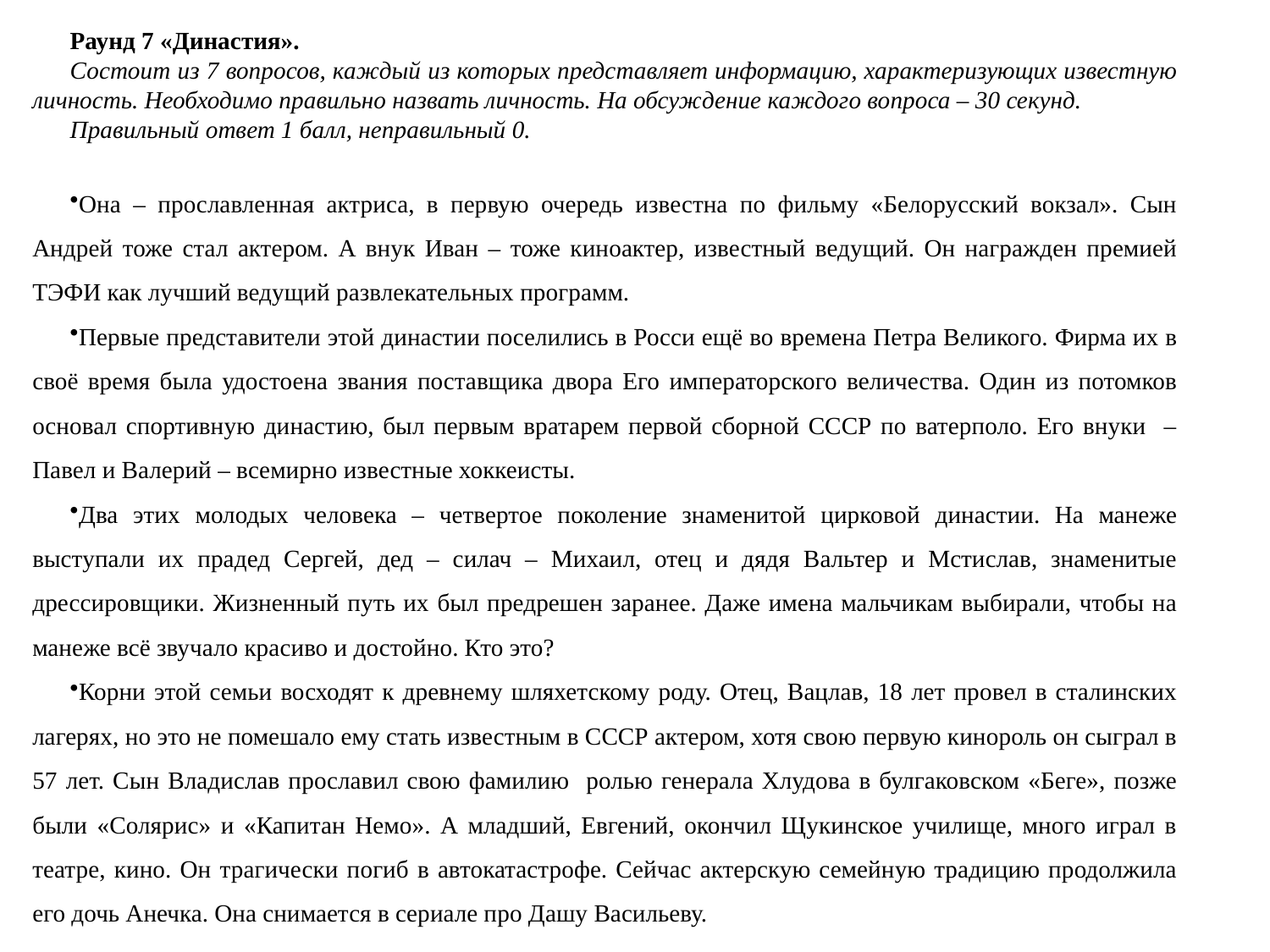

Раунд 7 «Династия».
Состоит из 7 вопросов, каждый из которых представляет информацию, характеризующих известную личность. Необходимо правильно назвать личность. На обсуждение каждого вопроса – 30 секунд.
Правильный ответ 1 балл, неправильный 0.

Она – прославленная актриса, в первую очередь известна по фильму «Белорусский вокзал». Сын Андрей тоже стал актером. А внук Иван – тоже киноактер, известный ведущий. Он награжден премией ТЭФИ как лучший ведущий развлекательных программ.
Первые представители этой династии поселились в Росси ещё во времена Петра Великого. Фирма их в своё время была удостоена звания поставщика двора Его императорского величества. Один из потомков основал спортивную династию, был первым вратарем первой сборной СССР по ватерполо. Его внуки  – Павел и Валерий – всемирно известные хоккеисты.
Два этих молодых человека – четвертое поколение знаменитой цирковой династии. На манеже выступали их прадед Сергей, дед – силач – Михаил, отец и дядя Вальтер и Мстислав, знаменитые дрессировщики. Жизненный путь их был предрешен заранее. Даже имена мальчикам выбирали, чтобы на манеже всё звучало красиво и достойно. Кто это?
Корни этой семьи восходят к древнему шляхетскому роду. Отец, Вацлав, 18 лет провел в сталинских лагерях, но это не помешало ему стать известным в СССР актером, хотя свою первую кинороль он сыграл в 57 лет. Сын Владислав прославил свою фамилию  ролью генерала Хлудова в булгаковском «Беге», позже были «Солярис» и «Капитан Немо». А младший, Евгений, окончил Щукинское училище, много играл в театре, кино. Он трагически погиб в автокатастрофе. Сейчас актерскую семейную традицию продолжила его дочь Анечка. Она снимается в сериале про Дашу Васильеву.